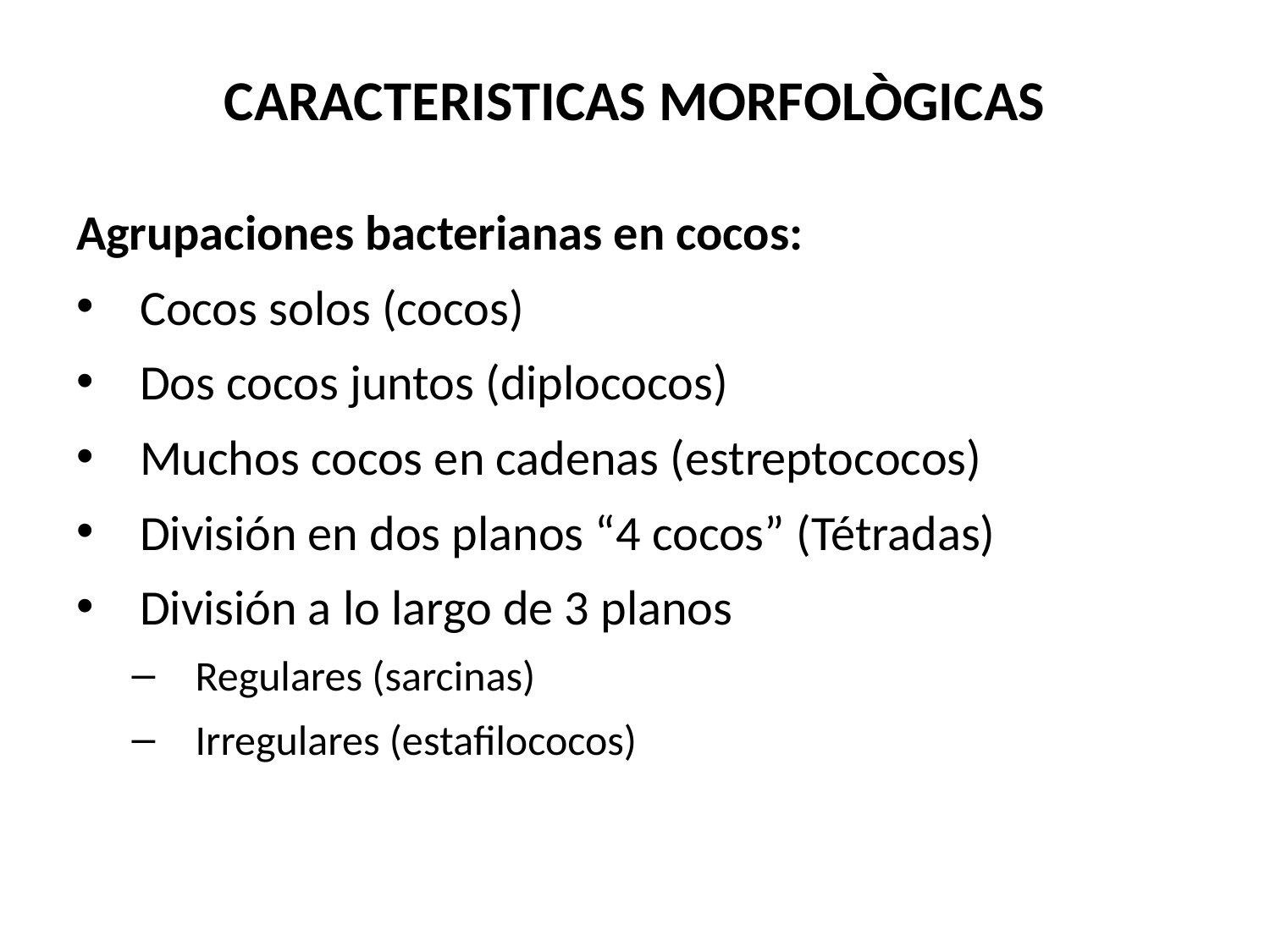

# CARACTERISTICAS MORFOLÒGICAS
Agrupaciones bacterianas en cocos:
Cocos solos (cocos)
Dos cocos juntos (diplococos)
Muchos cocos en cadenas (estreptococos)
División en dos planos “4 cocos” (Tétradas)
División a lo largo de 3 planos
Regulares (sarcinas)
Irregulares (estafilococos)